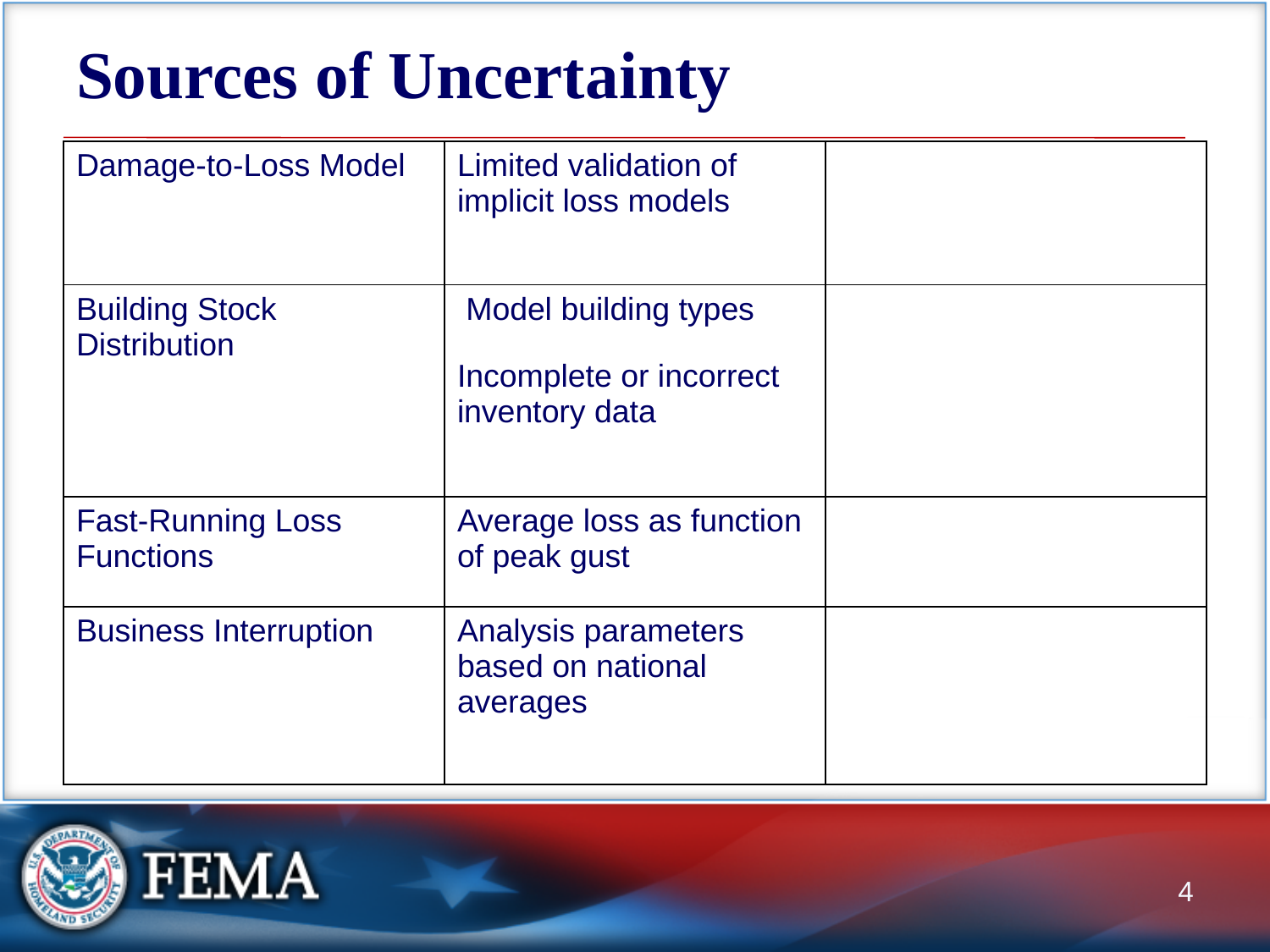

# Sources of Uncertainty
| Damage-to-Loss Model | Limited validation of implicit loss models |  |
| --- | --- | --- |
| Building Stock Distribution | Model building types Incomplete or incorrect inventory data |  |
| Fast-Running Loss Functions | Average loss as function of peak gust |  |
| Business Interruption | Analysis parameters based on national averages |  |
4